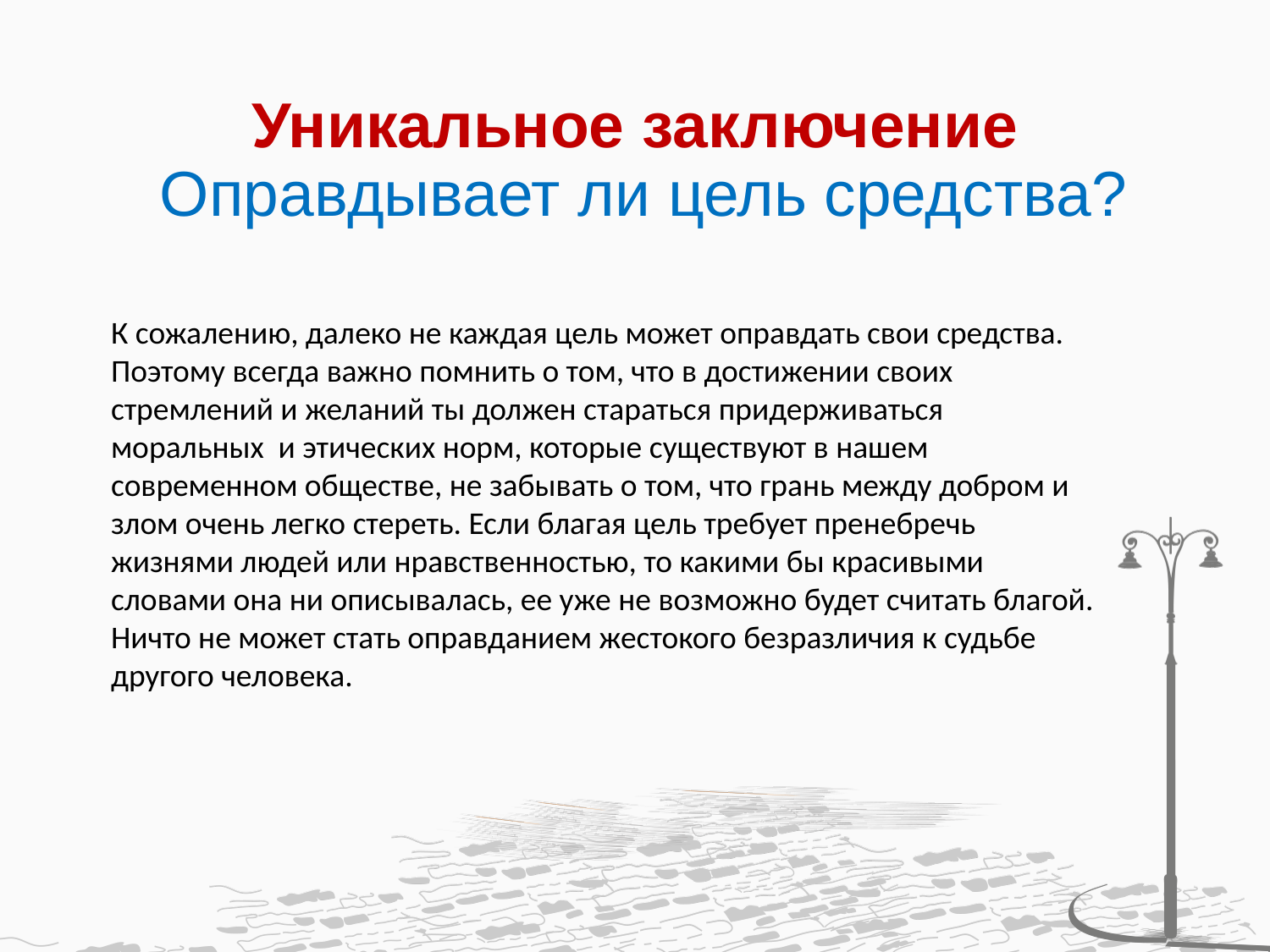

# Уникальное заключение Оправдывает ли цель средства?

К сожалению, далеко не каждая цель может оправдать свои средства. Поэтому всегда важно помнить о том, что в достижении своих стремлений и желаний ты должен стараться придерживаться моральных  и этических норм, которые существуют в нашем современном обществе, не забывать о том, что грань между добром и злом очень легко стереть. Если благая цель требует пренебречь жизнями людей или нравственностью, то какими бы красивыми словами она ни описывалась, ее уже не возможно будет считать благой. Ничто не может стать оправданием жестокого безразличия к судьбе другого человека.